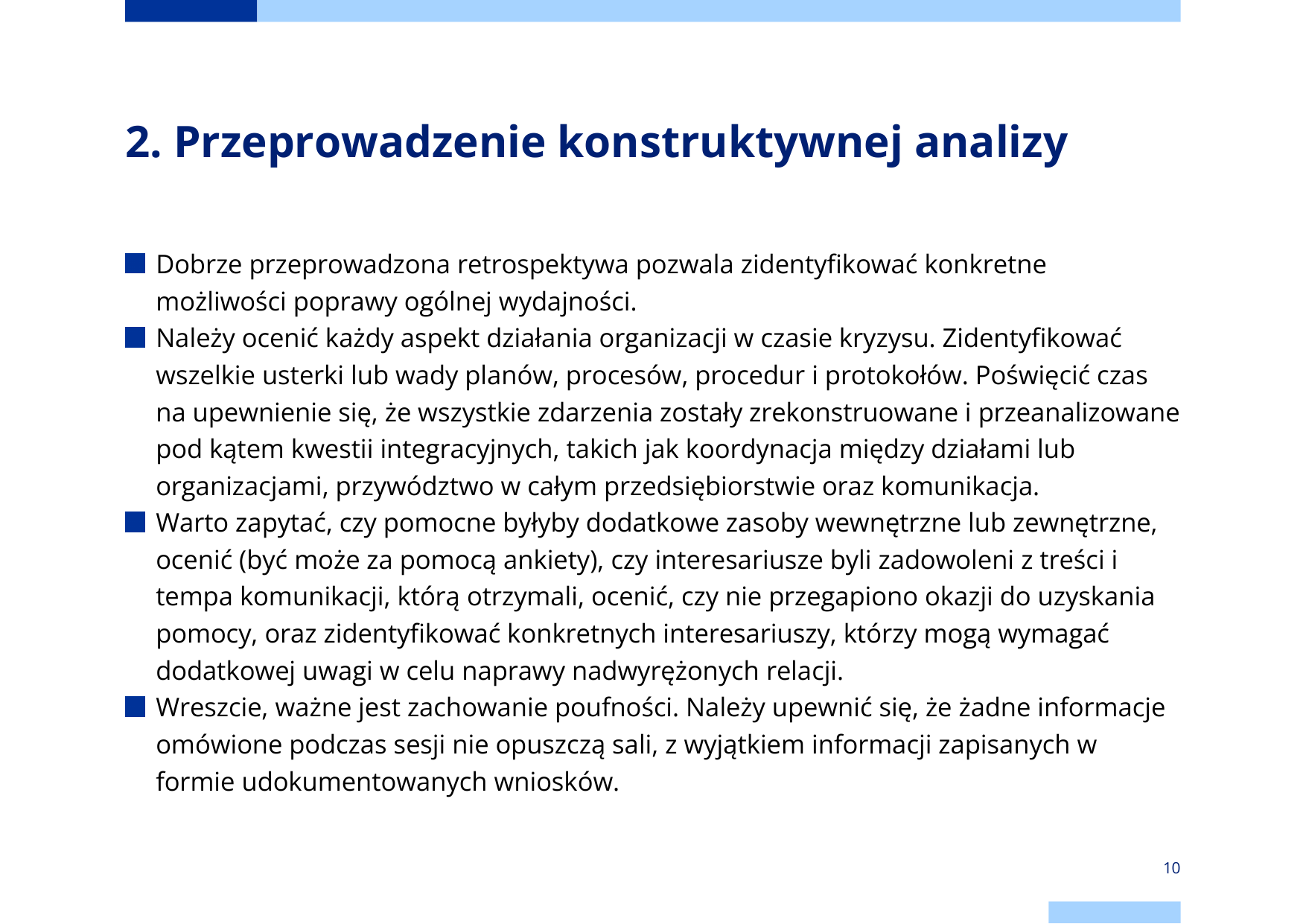

# 2. Przeprowadzenie konstruktywnej analizy
Dobrze przeprowadzona retrospektywa pozwala zidentyfikować konkretne możliwości poprawy ogólnej wydajności.
Należy ocenić każdy aspekt działania organizacji w czasie kryzysu. Zidentyfikować wszelkie usterki lub wady planów, procesów, procedur i protokołów. Poświęcić czas na upewnienie się, że wszystkie zdarzenia zostały zrekonstruowane i przeanalizowane pod kątem kwestii integracyjnych, takich jak koordynacja między działami lub organizacjami, przywództwo w całym przedsiębiorstwie oraz komunikacja.
Warto zapytać, czy pomocne byłyby dodatkowe zasoby wewnętrzne lub zewnętrzne, ocenić (być może za pomocą ankiety), czy interesariusze byli zadowoleni z treści i tempa komunikacji, którą otrzymali, ocenić, czy nie przegapiono okazji do uzyskania pomocy, oraz zidentyfikować konkretnych interesariuszy, którzy mogą wymagać dodatkowej uwagi w celu naprawy nadwyrężonych relacji.
Wreszcie, ważne jest zachowanie poufności. Należy upewnić się, że żadne informacje omówione podczas sesji nie opuszczą sali, z wyjątkiem informacji zapisanych w formie udokumentowanych wniosków.

10